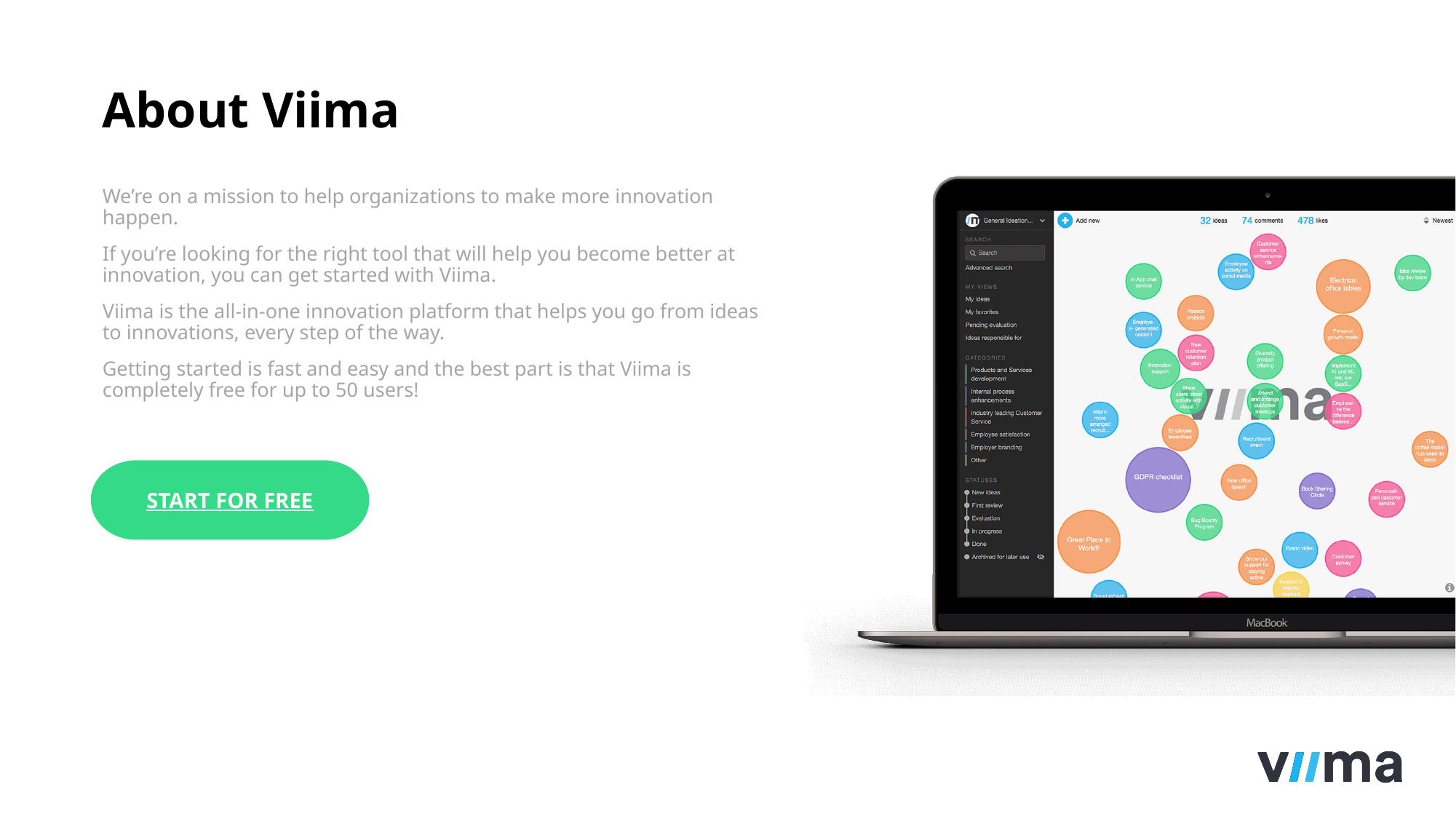

# About Viima
We’re on a mission to help organizations to make more innovation happen.
If you’re looking for the right tool that will help you become better at innovation, you can get started with Viima.
Viima is the all-in-one innovation platform that helps you go from ideas to innovations, every step of the way.
Getting started is fast and easy and the best part is that Viima is completely free for up to 50 users!

START FOR FREE